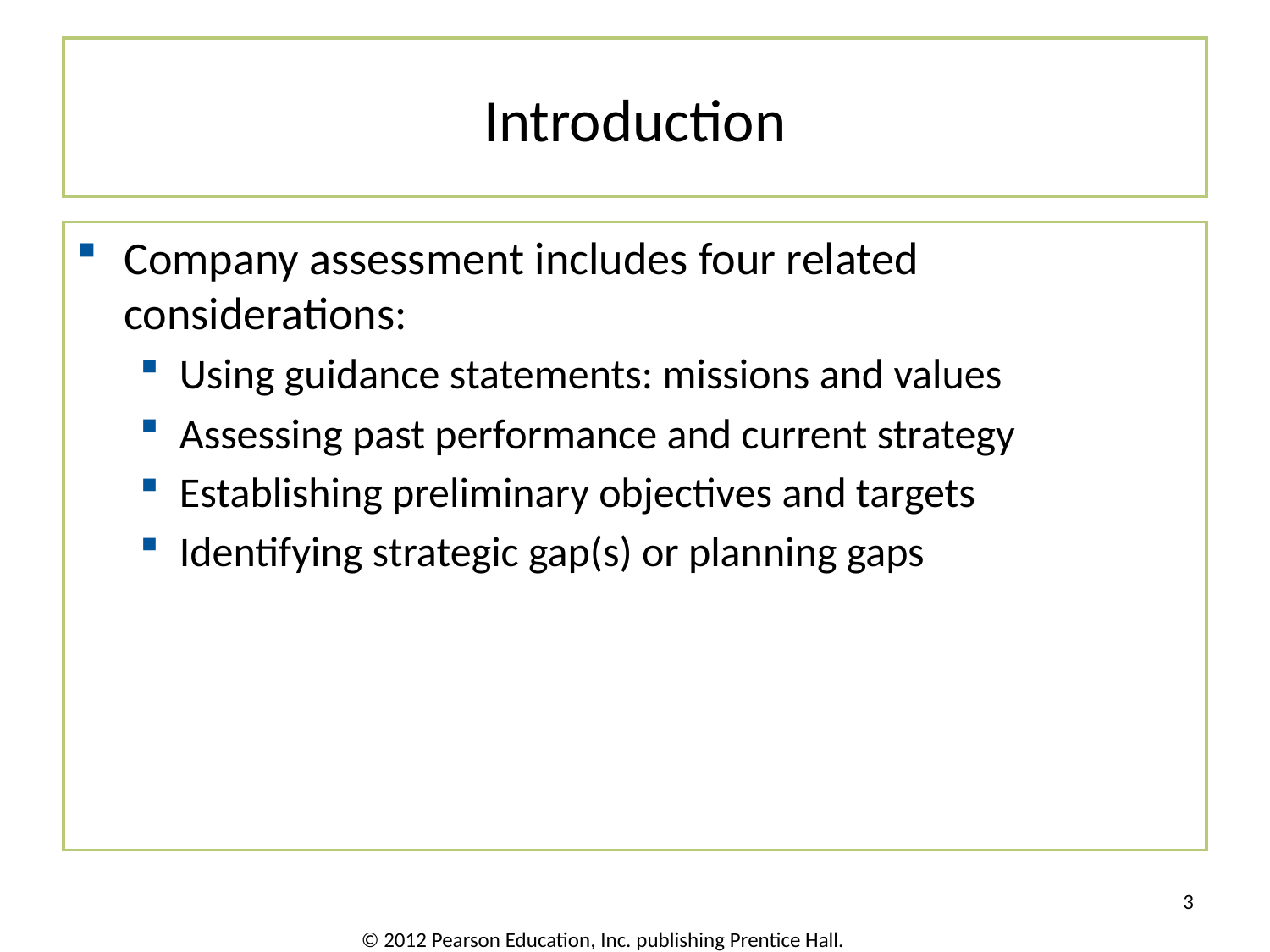

# Introduction
Company assessment includes four related considerations:
Using guidance statements: missions and values
Assessing past performance and current strategy
Establishing preliminary objectives and targets
Identifying strategic gap(s) or planning gaps
3